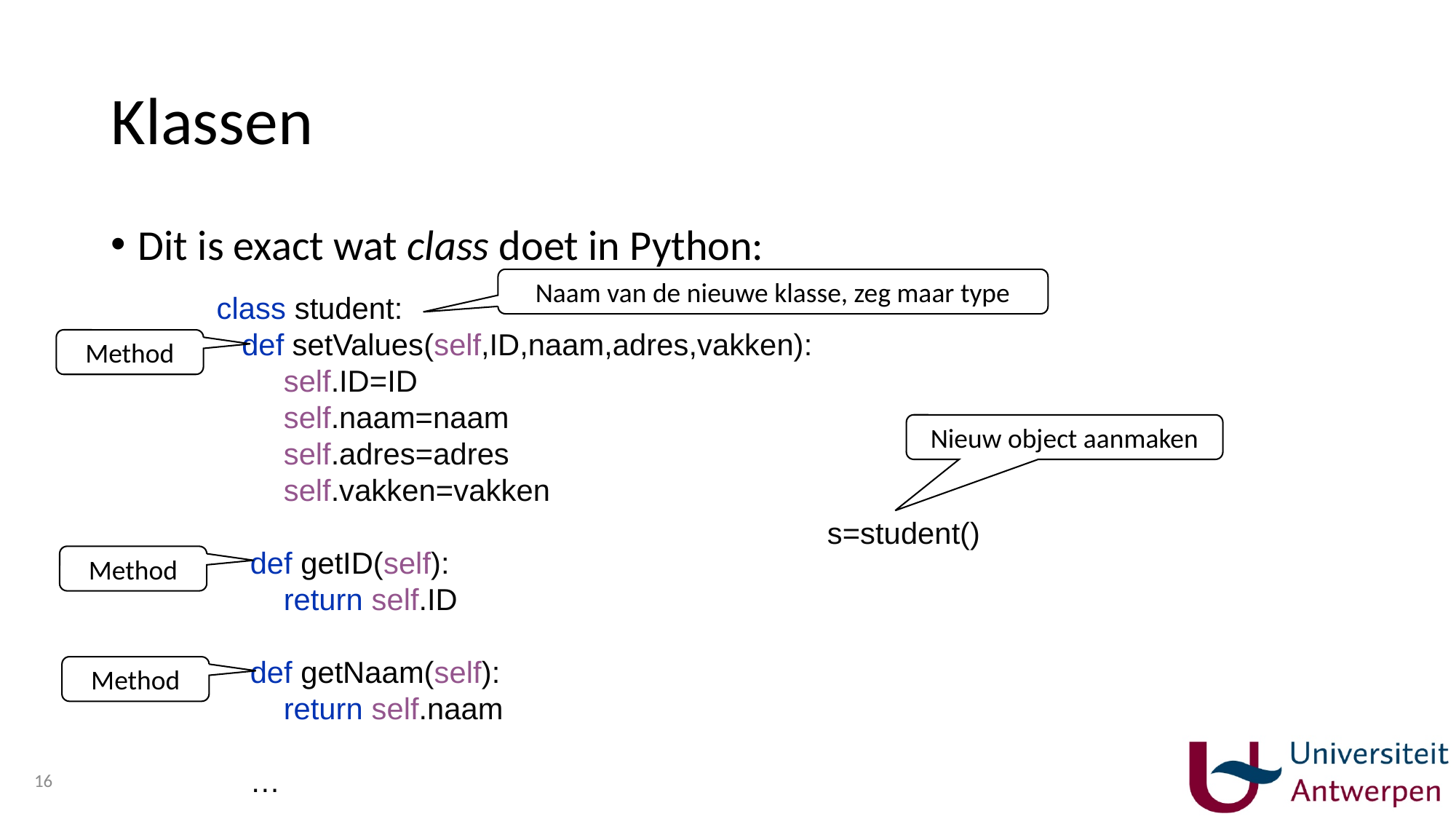

# Klassen
Dit is exact wat class doet in Python:
Naam van de nieuwe klasse, zeg maar type
class student:
   def setValues(self,ID,naam,adres,vakken):
        self.ID=ID
        self.naam=naam
        self.adres=adres
        self.vakken=vakken
    def getID(self):
        return self.ID
    def getNaam(self):
        return self.naam

    …
Method
Nieuw object aanmaken
s=student()
Method
Method
16